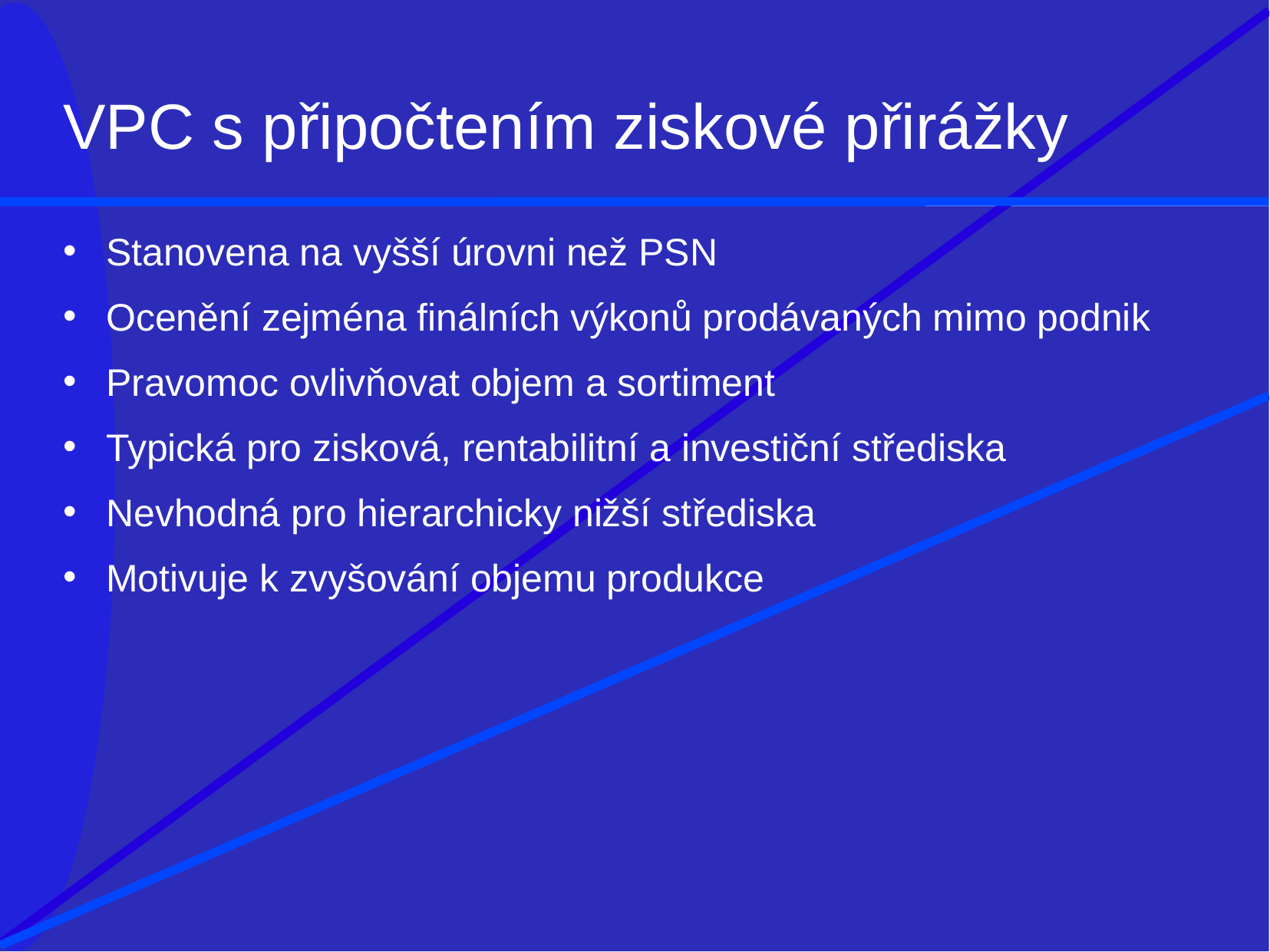

# VPC s připočtením ziskové přirážky
Stanovena na vyšší úrovni než PSN
Ocenění zejména finálních výkonů prodávaných mimo podnik
Pravomoc ovlivňovat objem a sortiment
Typická pro zisková, rentabilitní a investiční střediska
Nevhodná pro hierarchicky nižší střediska
Motivuje k zvyšování objemu produkce